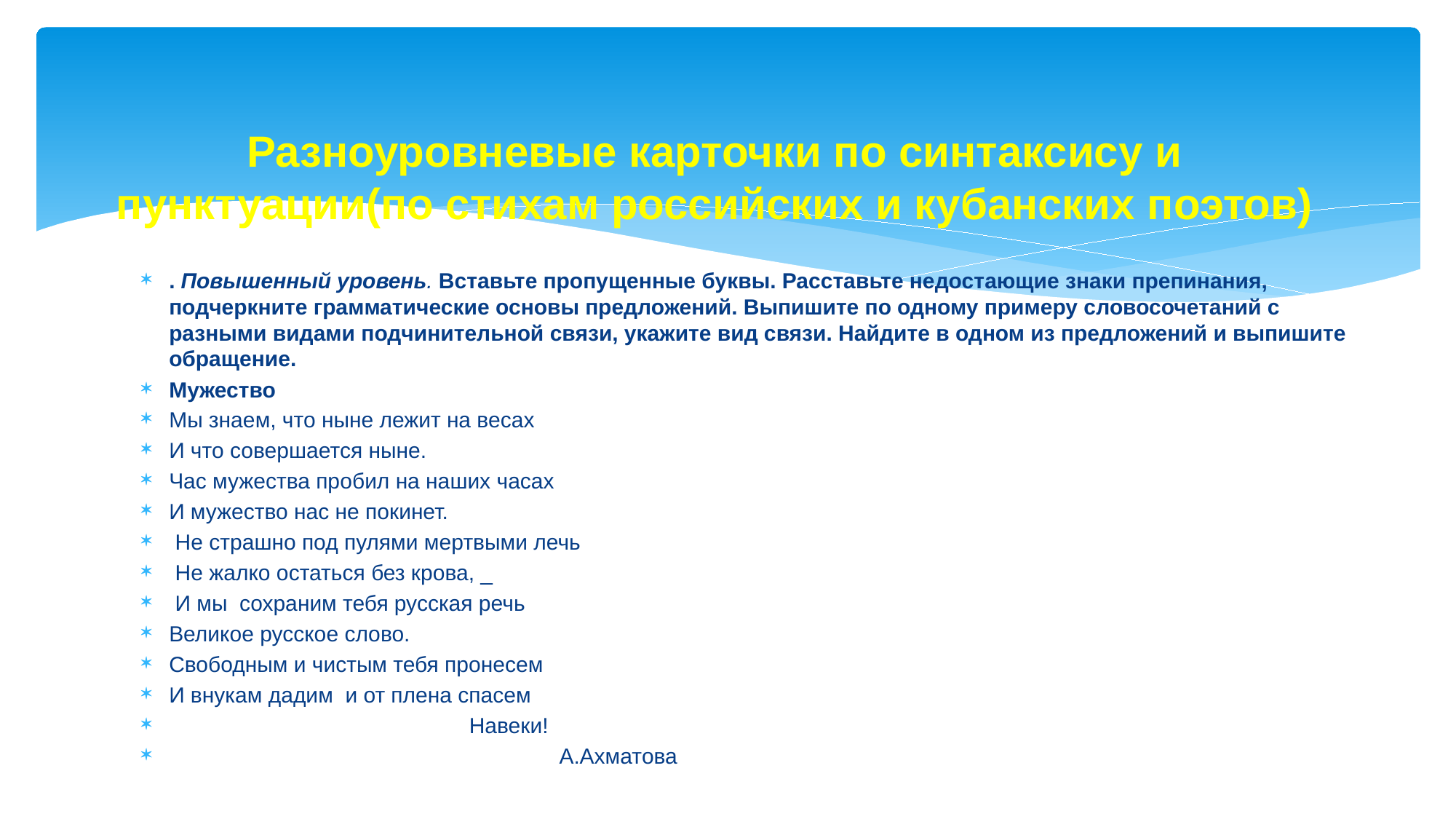

# Разноуровневые карточки по синтаксису и пунктуации(по стихам российских и кубанских поэтов)
. Повышенный уровень. Вставьте пропущенные буквы. Расставьте недостающие знаки препинания, подчеркните грамматические основы предложений. Выпишите по одному примеру словосочетаний с разными видами подчинительной связи, укажите вид связи. Найдите в одном из предложений и выпишите обращение.
Мужество
Мы знаем, что ныне лежит на весах
И что совершается ныне.
Час мужества пробил на наших часах
И мужество нас не покинет.
 Не страшно под пулями мертвыми лечь
 Не жалко остаться без крова, _
 И мы  сохраним тебя русская речь
Великое русское слово.
Свободным и чистым тебя пронесем
И внукам дадим  и от плена спасем
                                                  Навеки!
                                                                 А.Ахматова